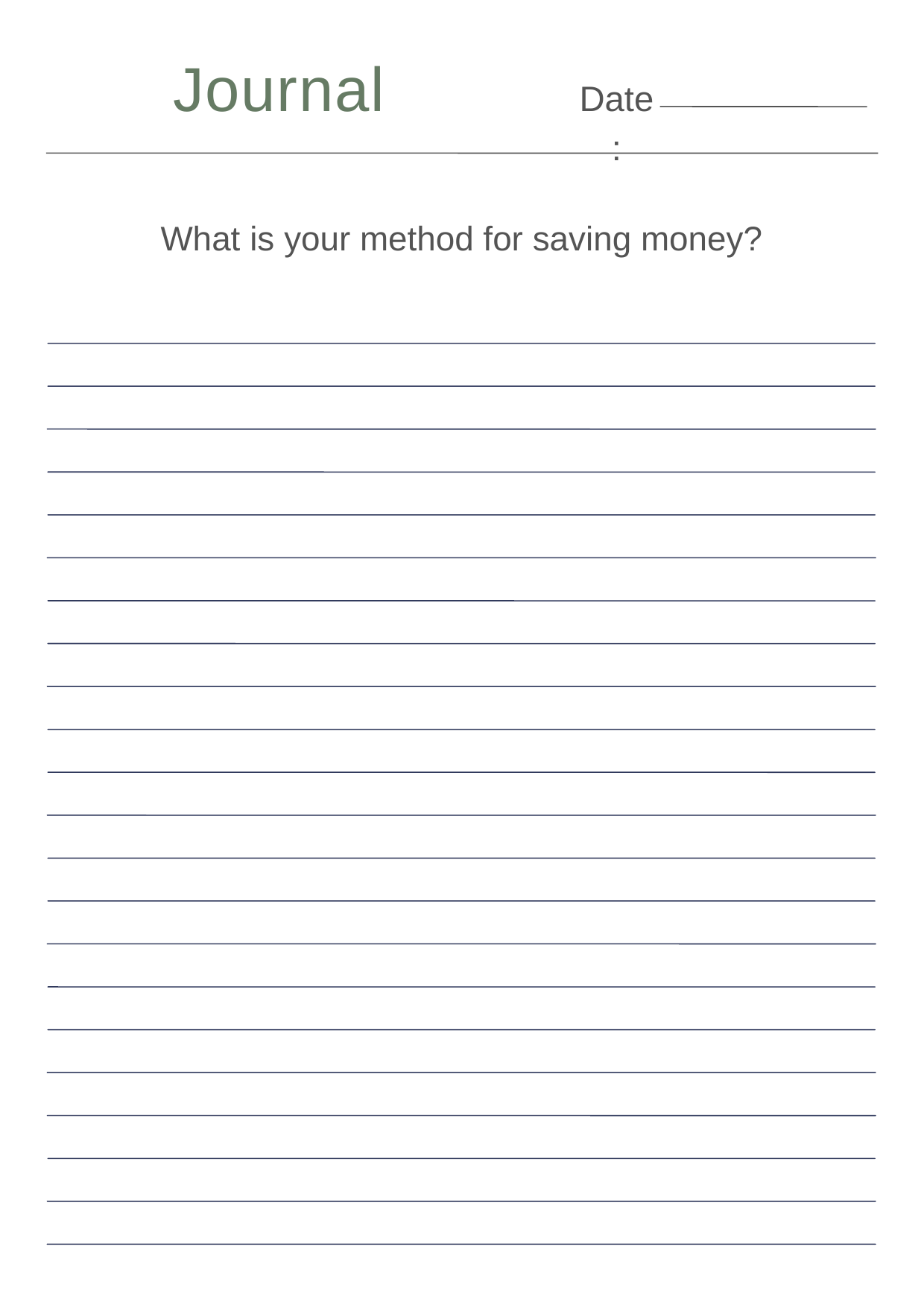

Journal
Date:

What is your method for saving money?